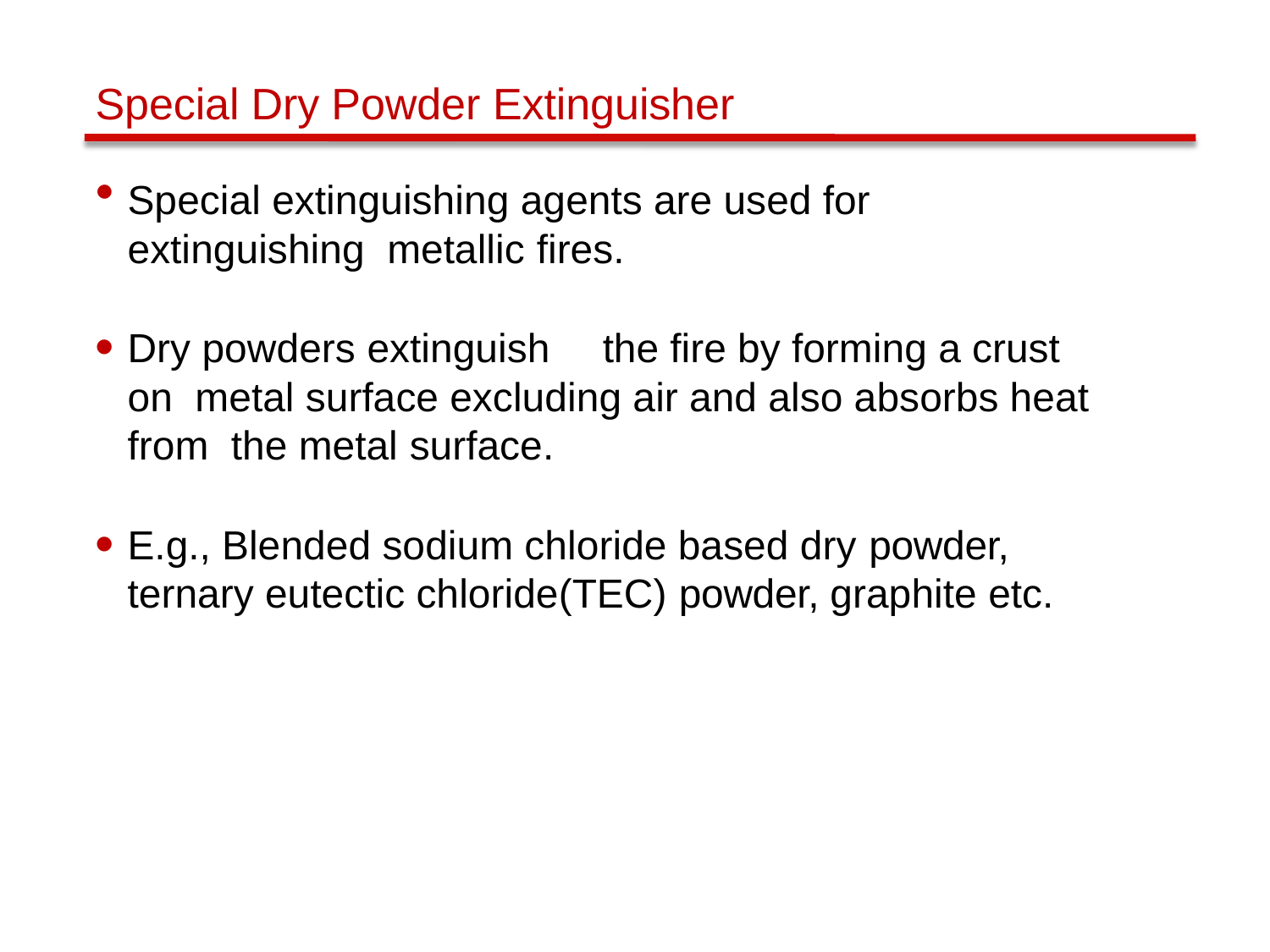

# Special Dry Powder Extinguisher

Special extinguishing agents are used for extinguishing  metallic fires.

Dry powders extinguish	the fire by forming a crust on  metal surface excluding air and also absorbs heat from  the metal surface.

E.g., Blended sodium chloride based dry powder,  ternary eutectic chloride(TEC) powder, graphite etc.